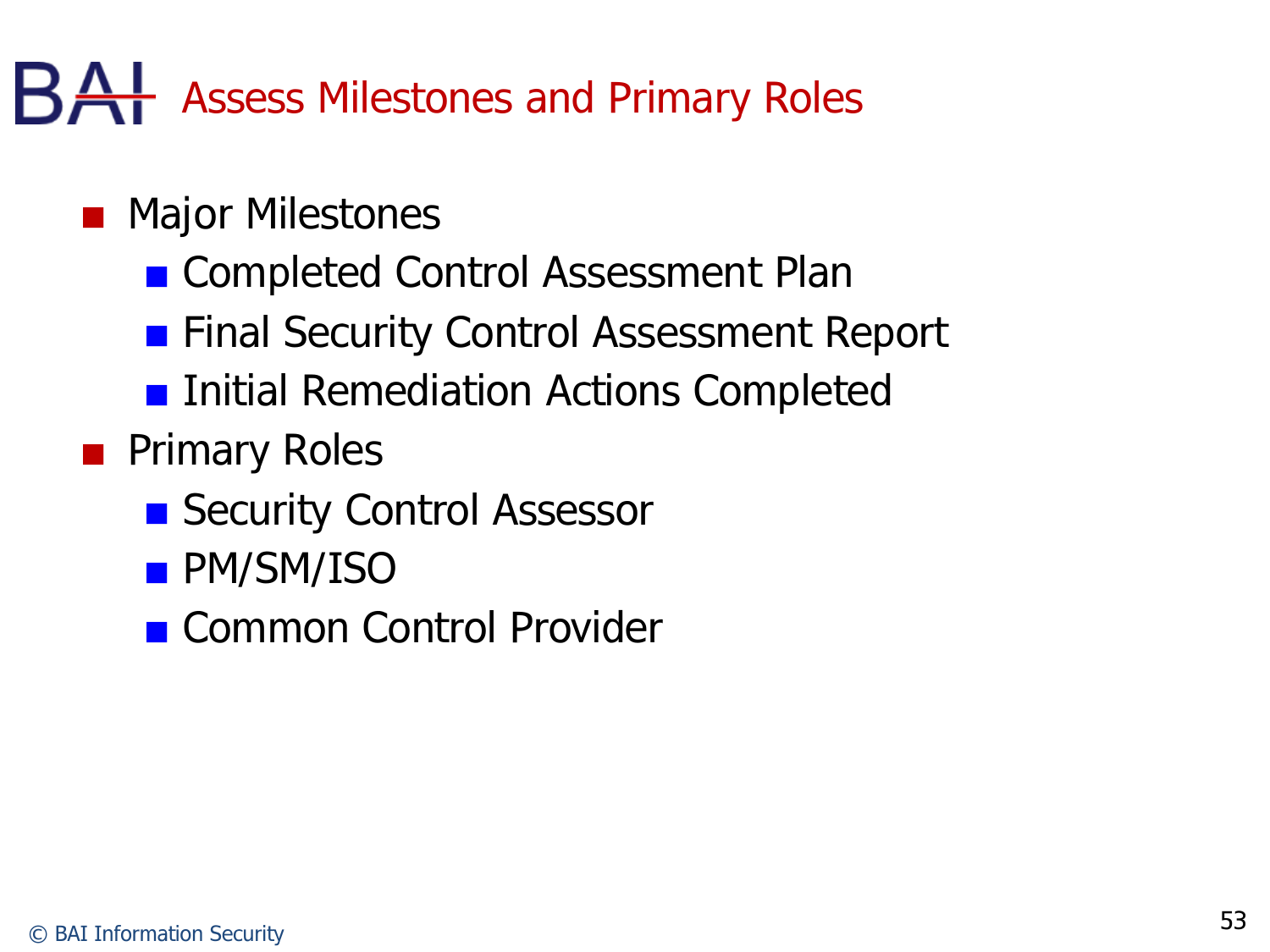

# Assess Milestones and Primary Roles
Major Milestones
Completed Control Assessment Plan
Final Security Control Assessment Report
Initial Remediation Actions Completed
Primary Roles
Security Control Assessor
PM/SM/ISO
Common Control Provider